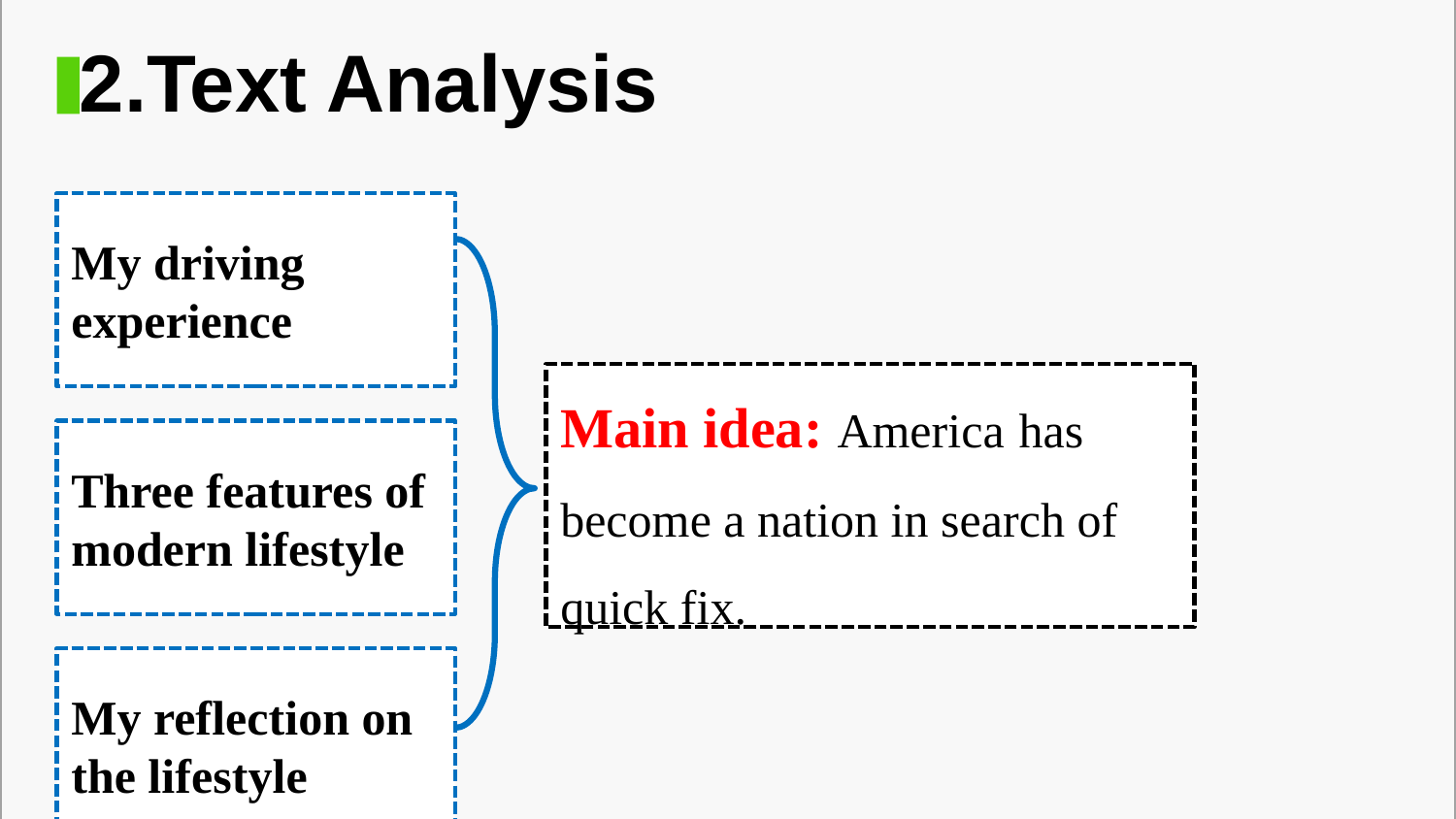

2.Text Analysis

My driving experience

Main idea: America has become a nation in search of quick fix.
Three features of modern lifestyle
My reflection on the lifestyle